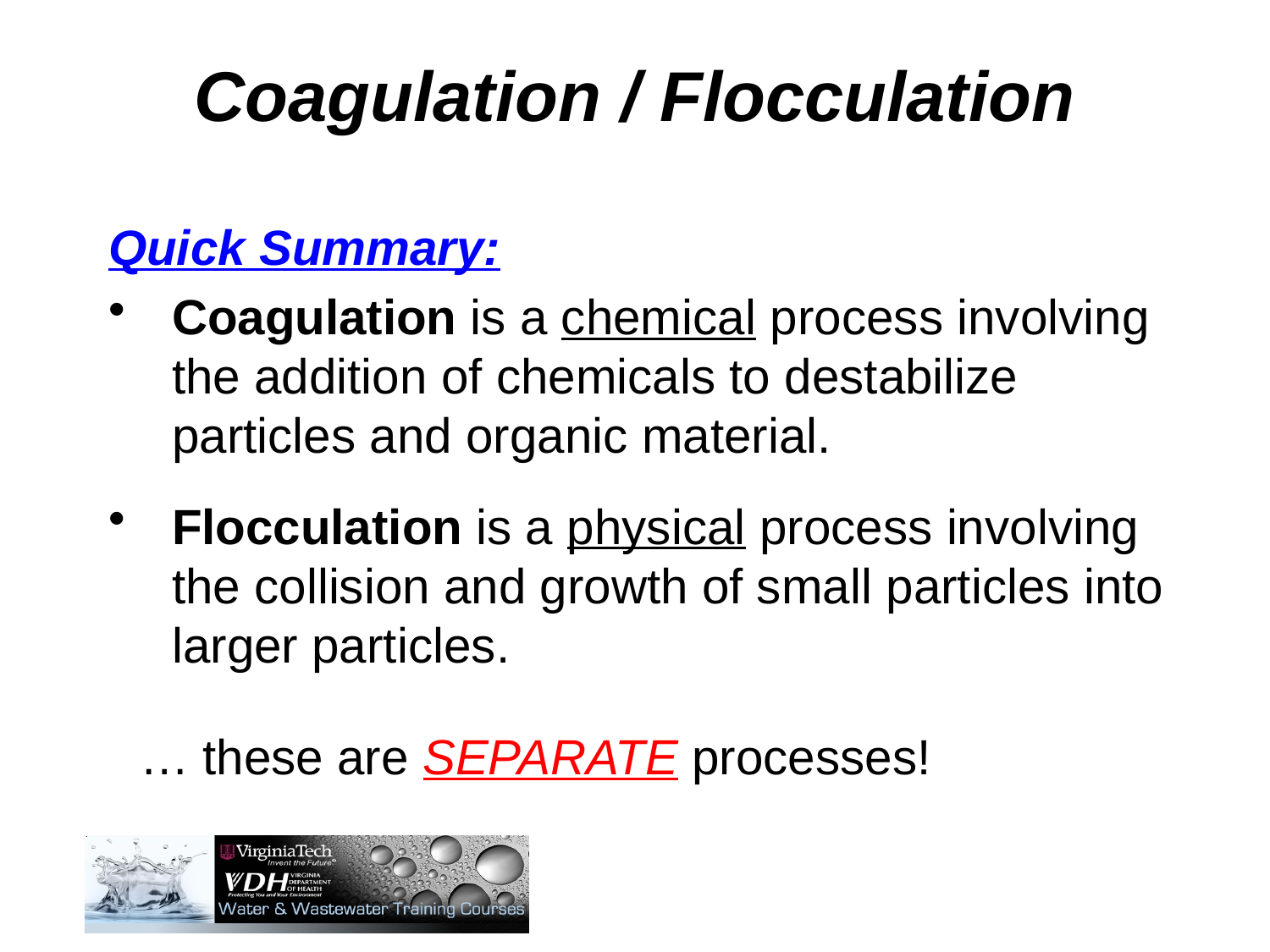

# Coagulation / Flocculation
Quick Summary:
Coagulation is a chemical process involving the addition of chemicals to destabilize particles and organic material.
Flocculation is a physical process involving the collision and growth of small particles into larger particles.
… these are SEPARATE processes!